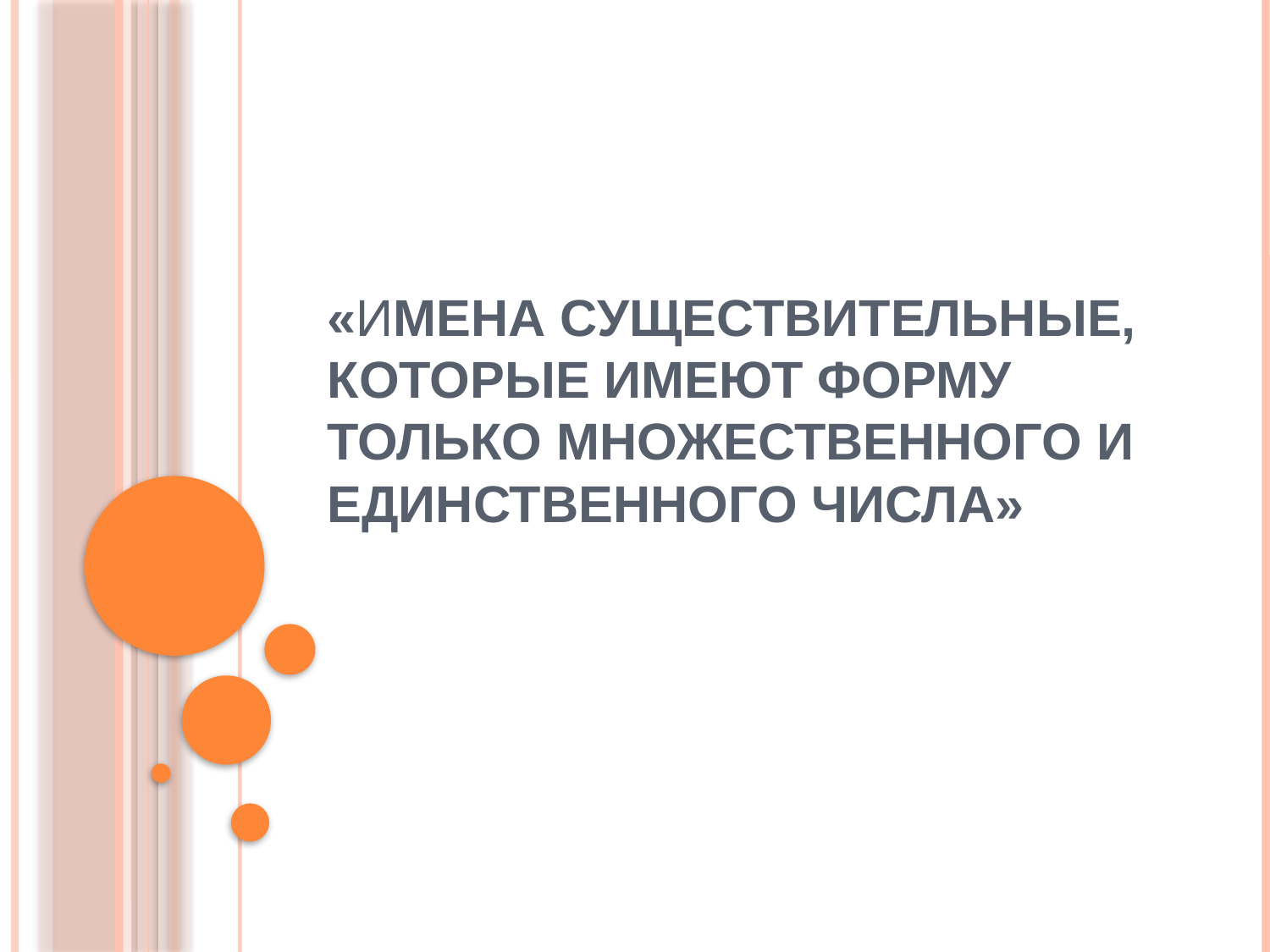

# «Имена существительные, которые имеют форму только множественного и единственного числа»